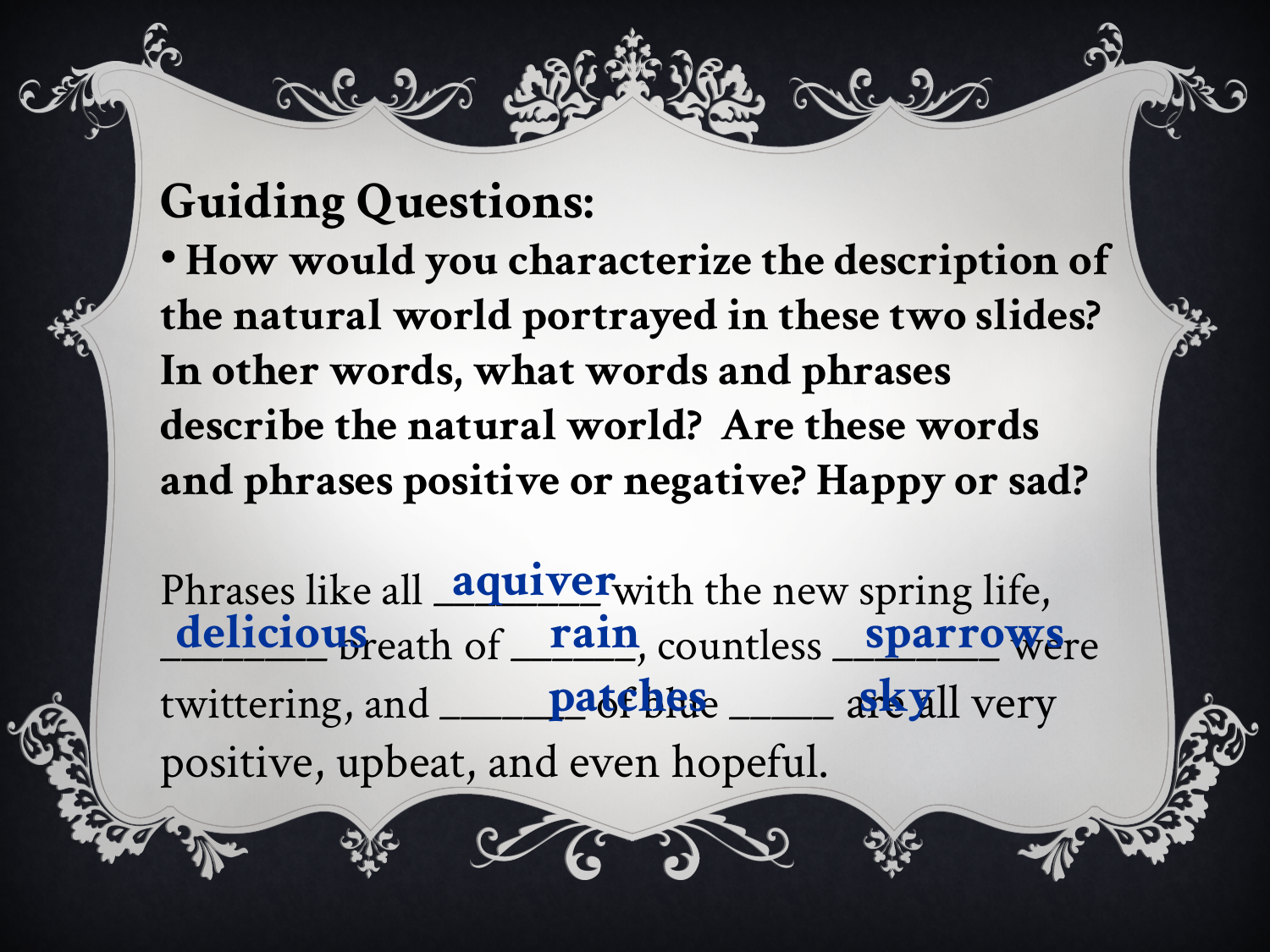

Guiding Questions:
 How would you characterize the description of the natural world portrayed in these two slides? In other words, what words and phrases describe the natural world?  Are these words and phrases positive or negative? Happy or sad?

Phrases like all ________ with the new spring life, ________ breath of ______, countless ________ were twittering, and _______ of blue _____ are all very positive, upbeat, and even hopeful.

aquiver
delicious                  rain
sparrows
patches               sky